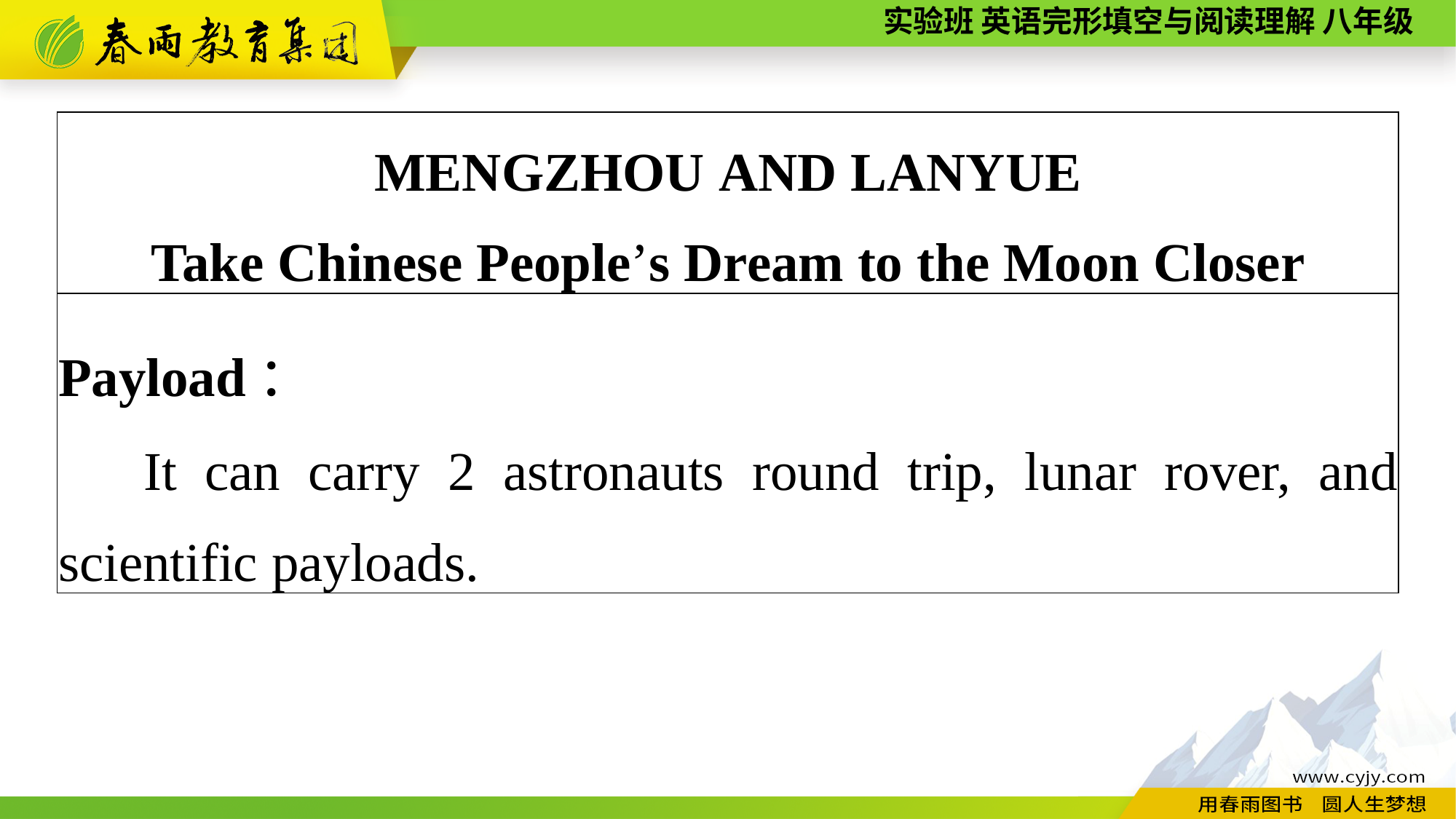

| MENGZHOU AND LANYUE Take Chinese People’s Dream to the Moon Closer |
| --- |
| Payload： It can carry 2 astronauts round trip, lunar rover, and scientific payloads. |